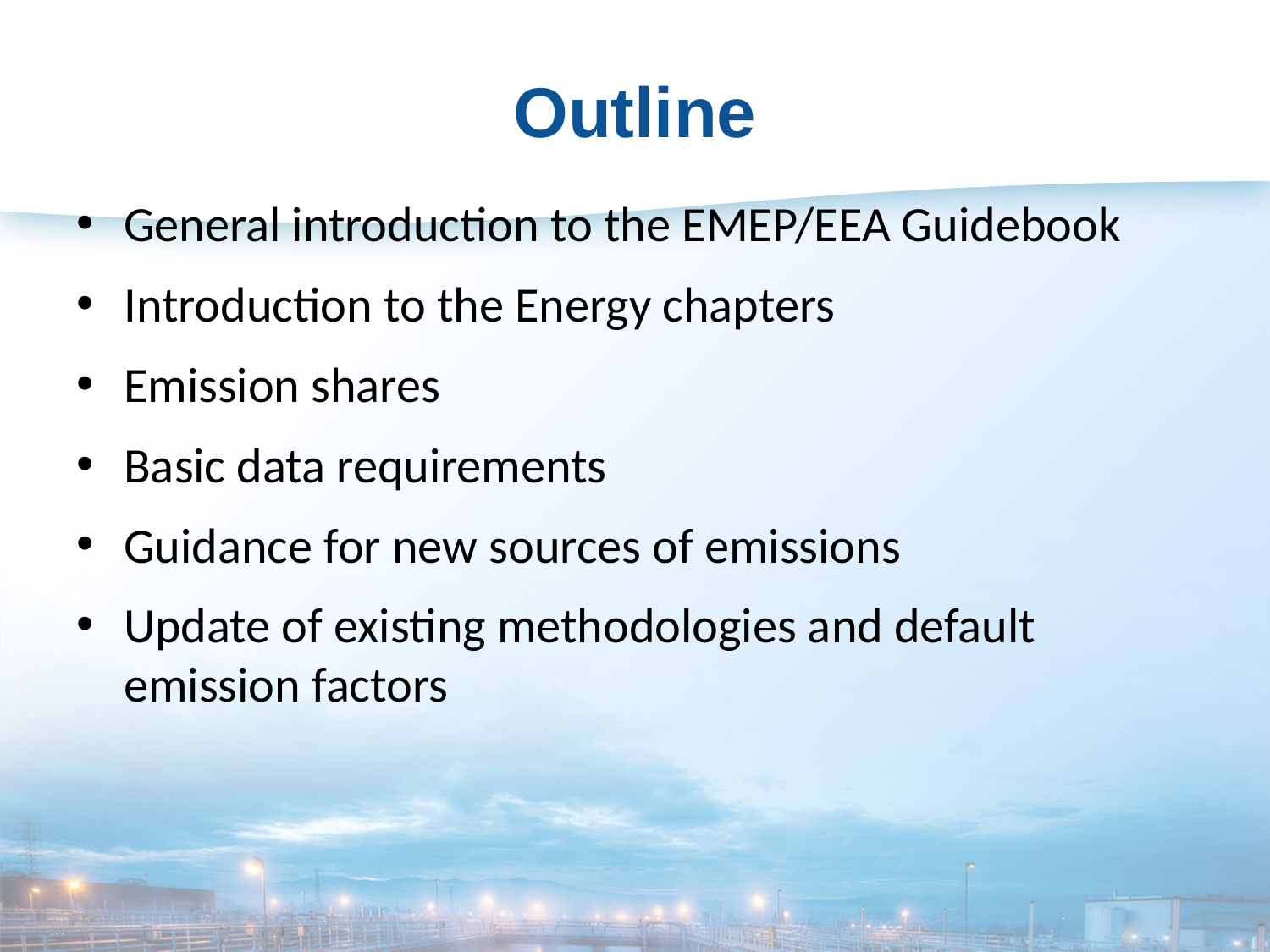

# Outline
General introduction to the EMEP/EEA Guidebook
Introduction to the Energy chapters
Emission shares
Basic data requirements
Guidance for new sources of emissions
Update of existing methodologies and default emission factors